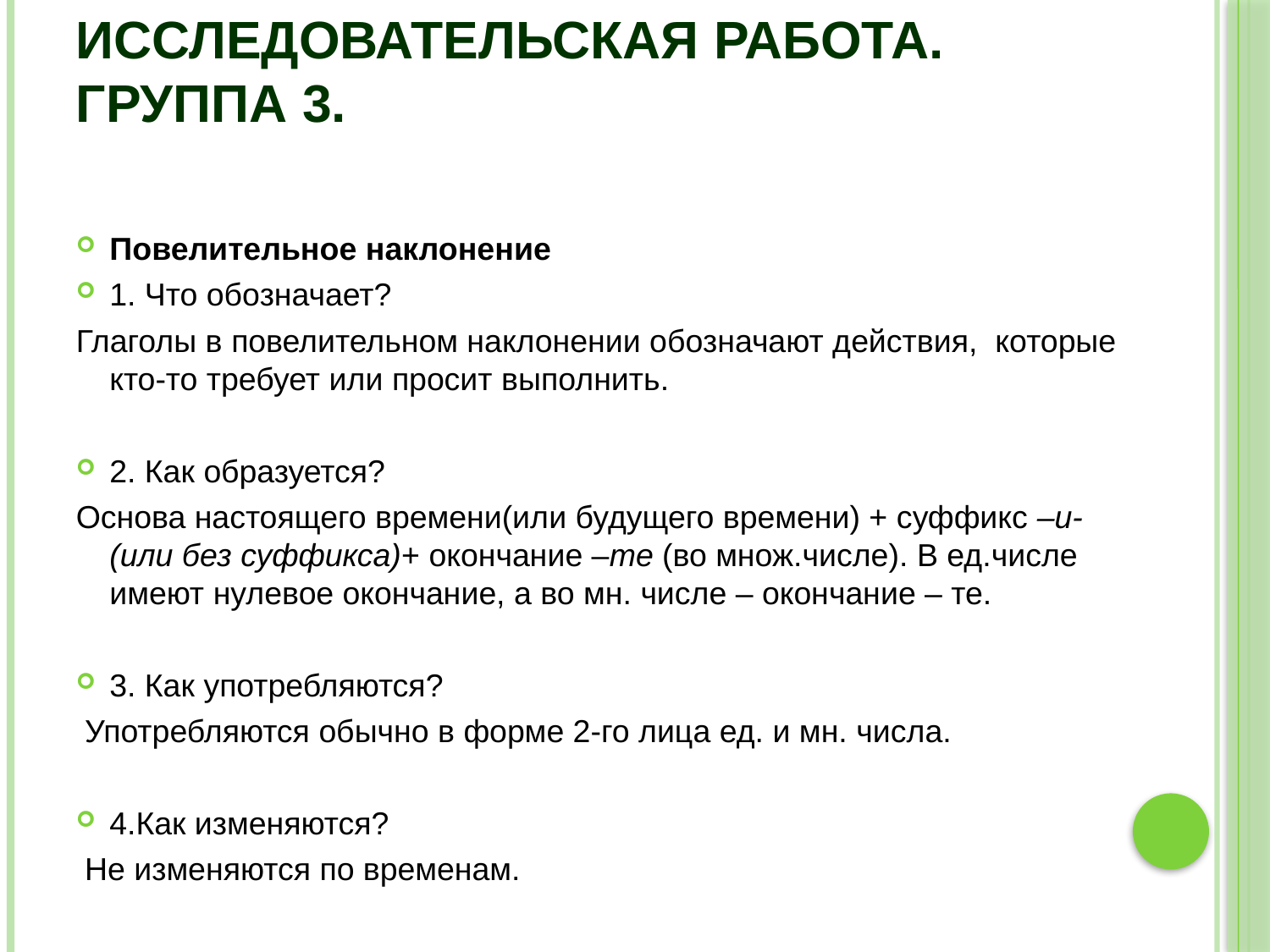

# Исследовательская работа. Группа 3.
Повелительное наклонение
1. Что обозначает?
Глаголы в повелительном наклонении обозначают действия,  которые кто-то требует или просит выполнить.

2. Как образуется?
Основа настоящего времени(или будущего времени) + суффикс –и- (или без суффикса)+ окончание –те (во множ.числе). В ед.числе имеют нулевое окончание, а во мн. числе – окончание – те.

3. Как употребляются?
 Употребляются обычно в форме 2-го лица ед. и мн. числа.

4.Как изменяются?
 Не изменяются по временам.